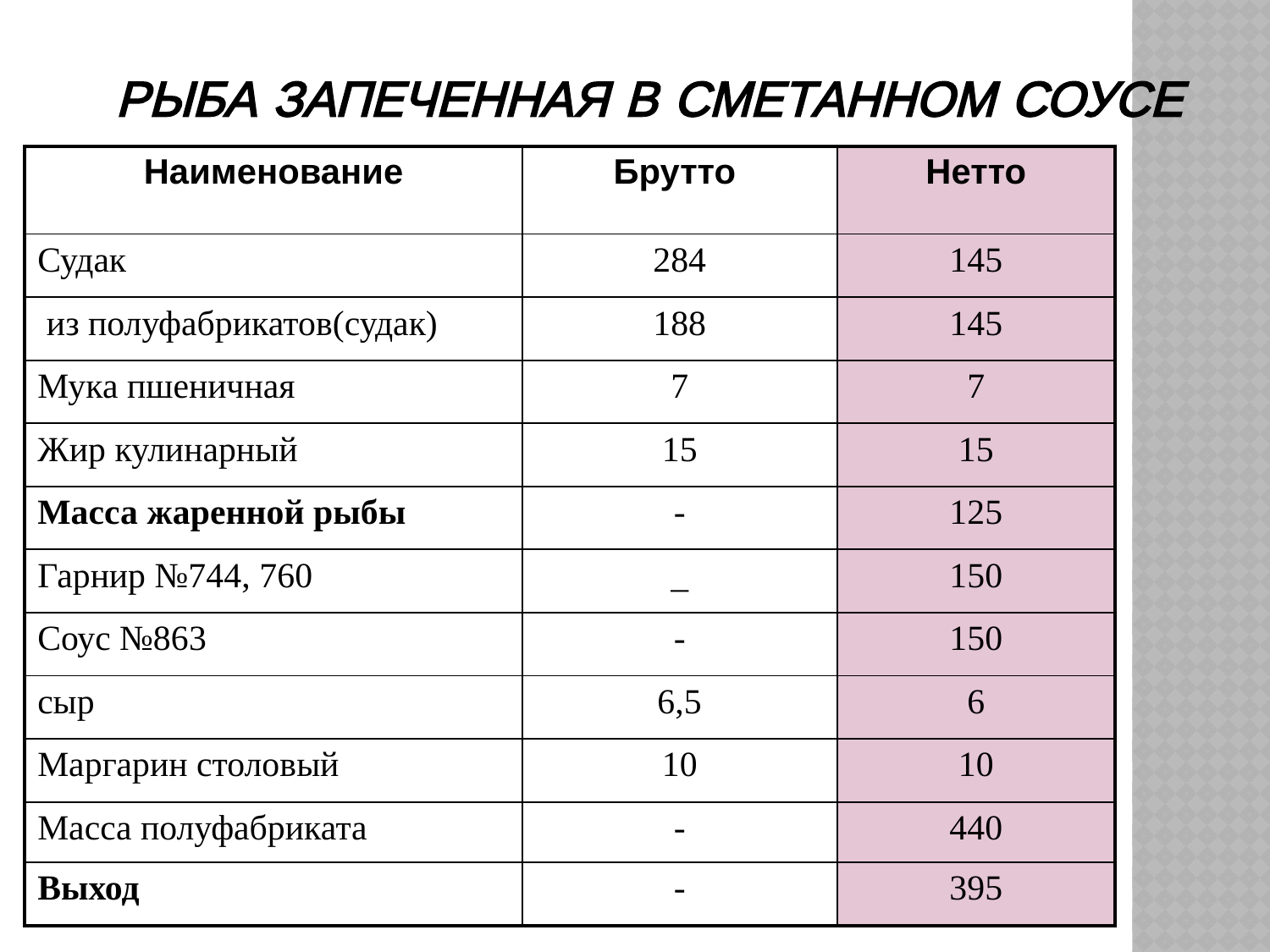

# Рыба запеченная в сметанном соусе
| Наименование | Брутто | Нетто |
| --- | --- | --- |
| Судак | 284 | 145 |
| из полуфабрикатов(судак) | 188 | 145 |
| Мука пшеничная | 7 | 7 |
| Жир кулинарный | 15 | 15 |
| Масса жаренной рыбы | - | 125 |
| Гарнир №744, 760 | \_ | 150 |
| Соус №863 | - | 150 |
| сыр | 6,5 | 6 |
| Маргарин столовый | 10 | 10 |
| Масса полуфабриката | - | 440 |
| Выход | - | 395 |